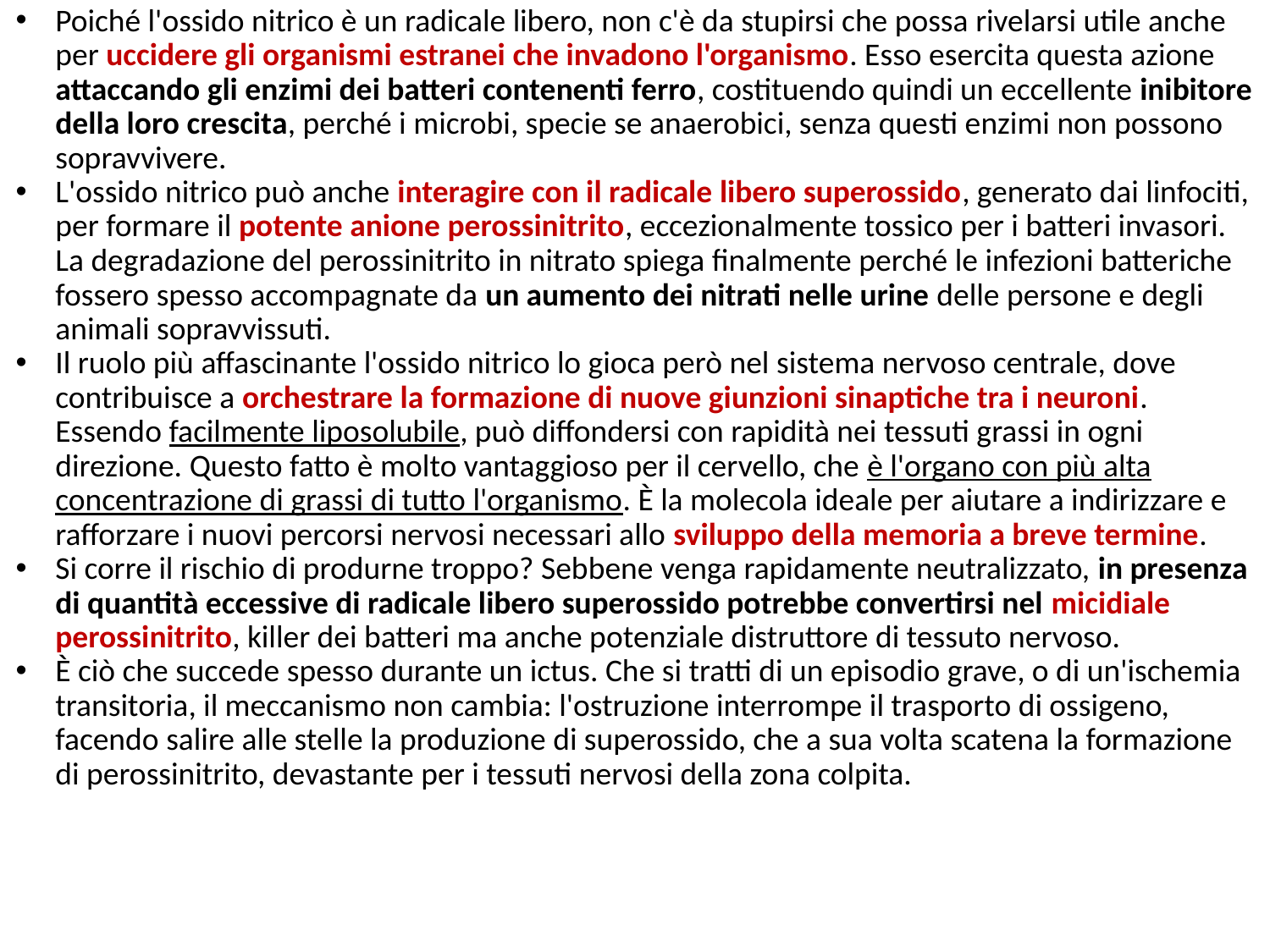

Poiché l'ossido nitrico è un radicale libero, non c'è da stupirsi che possa rivelarsi utile anche per uccidere gli organismi estranei che invadono l'organismo. Esso esercita questa azione attaccando gli enzimi dei batteri contenenti ferro, costituendo quindi un eccellente inibitore della loro crescita, perché i microbi, specie se anaerobici, senza questi enzimi non possono sopravvivere.
L'ossido nitrico può anche interagire con il radicale libero superossido, generato dai linfociti, per formare il potente anione perossinitrito, eccezionalmente tossico per i batteri invasori. La degradazione del perossinitrito in nitrato spiega finalmente perché le infezioni batteriche fossero spesso accompagnate da un aumento dei nitrati nelle urine delle persone e degli animali sopravvissuti.
Il ruolo più affascinante l'ossido nitrico lo gioca però nel sistema nervoso centrale, dove contribuisce a orchestrare la formazione di nuove giunzioni sinaptiche tra i neuroni. Essendo facilmente liposolubile, può diffondersi con rapidità nei tessuti grassi in ogni direzione. Questo fatto è molto vantaggioso per il cervello, che è l'organo con più alta concentrazione di grassi di tutto l'organismo. È la molecola ideale per aiutare a indirizzare e rafforzare i nuovi percorsi nervosi necessari allo sviluppo della memoria a breve termine.
Si corre il rischio di produrne troppo? Sebbene venga rapidamente neutralizzato, in presenza di quantità eccessive di radicale libero superossido potrebbe convertirsi nel micidiale perossinitrito, killer dei batteri ma anche potenziale distruttore di tessuto nervoso.
È ciò che succede spesso durante un ictus. Che si tratti di un episodio grave, o di un'ischemia transitoria, il meccanismo non cambia: l'ostruzione interrompe il trasporto di ossigeno, facendo salire alle stelle la produzione di superossido, che a sua volta scatena la formazione di perossinitrito, devastante per i tessuti nervosi della zona colpita.